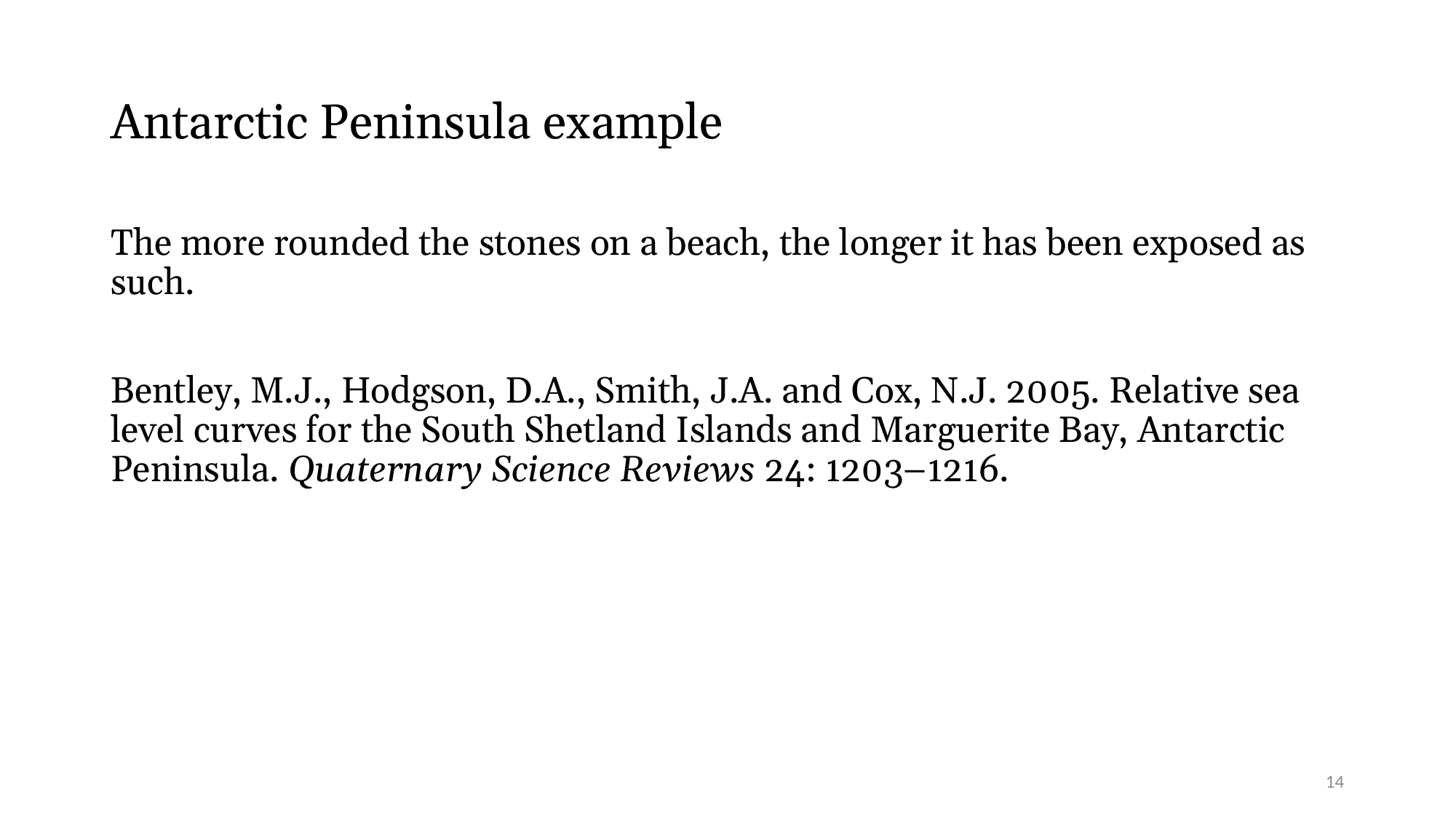

# Antarctic Peninsula example
The more rounded the stones on a beach, the longer it has been exposed as such.

Bentley, M.J., Hodgson, D.A., Smith, J.A. and Cox, N.J. 2005. Relative sea level curves for the South Shetland Islands and Marguerite Bay, Antarctic Peninsula. Quaternary Science Reviews 24: 1203–1216.

14